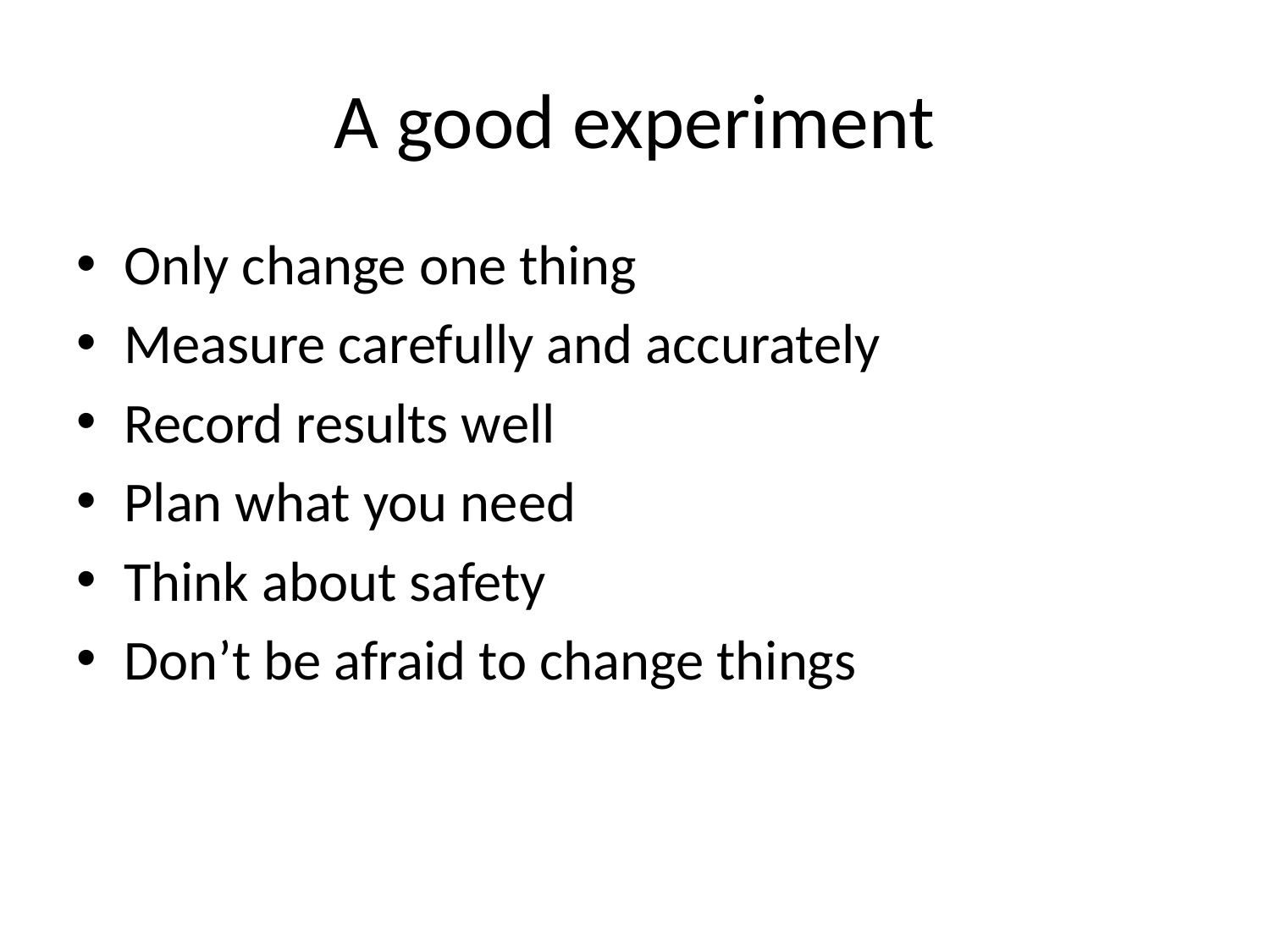

# A good experiment
Only change one thing
Measure carefully and accurately
Record results well
Plan what you need
Think about safety
Don’t be afraid to change things